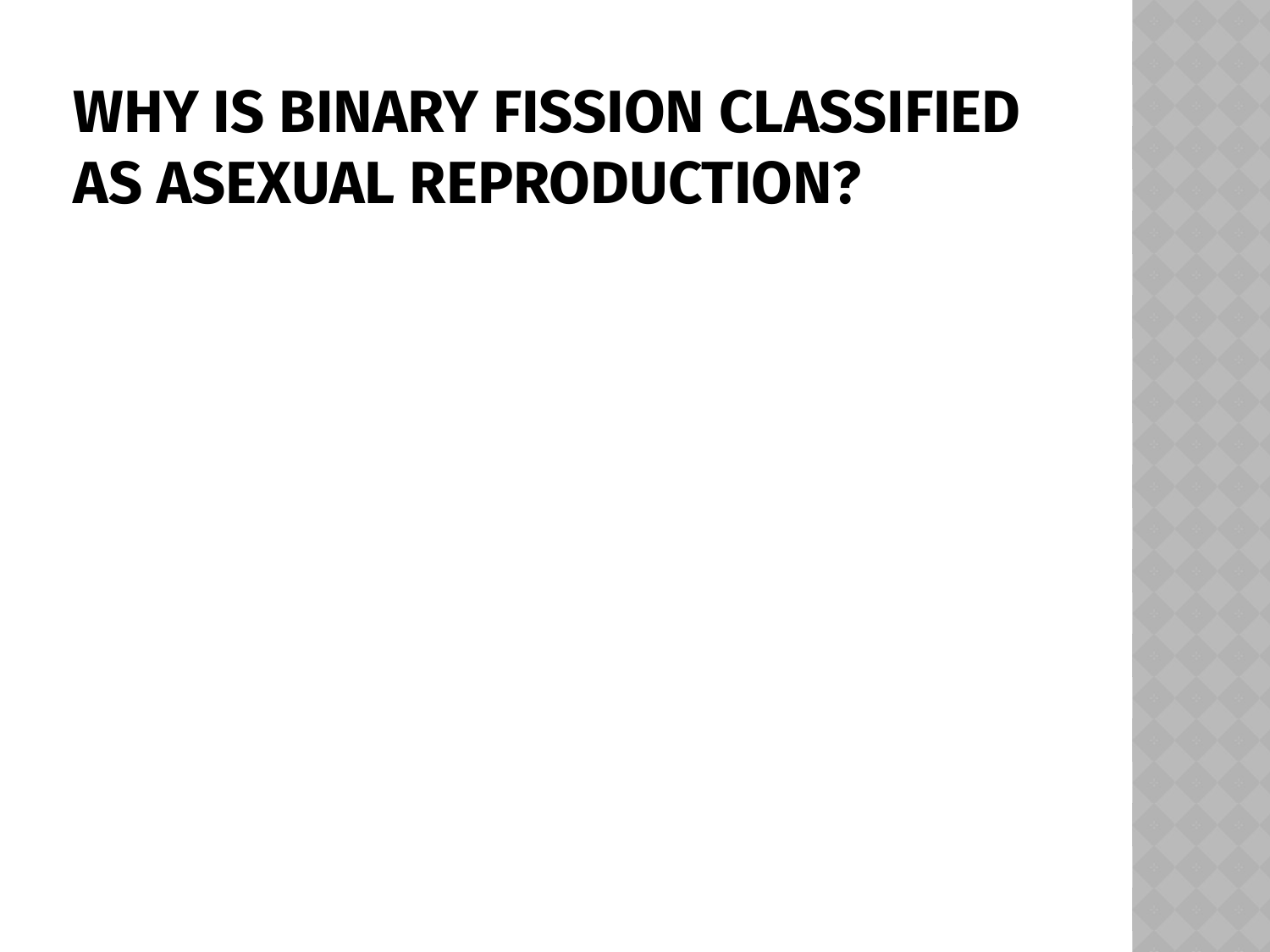

# Why is binary fission classified as asexual reproduction?